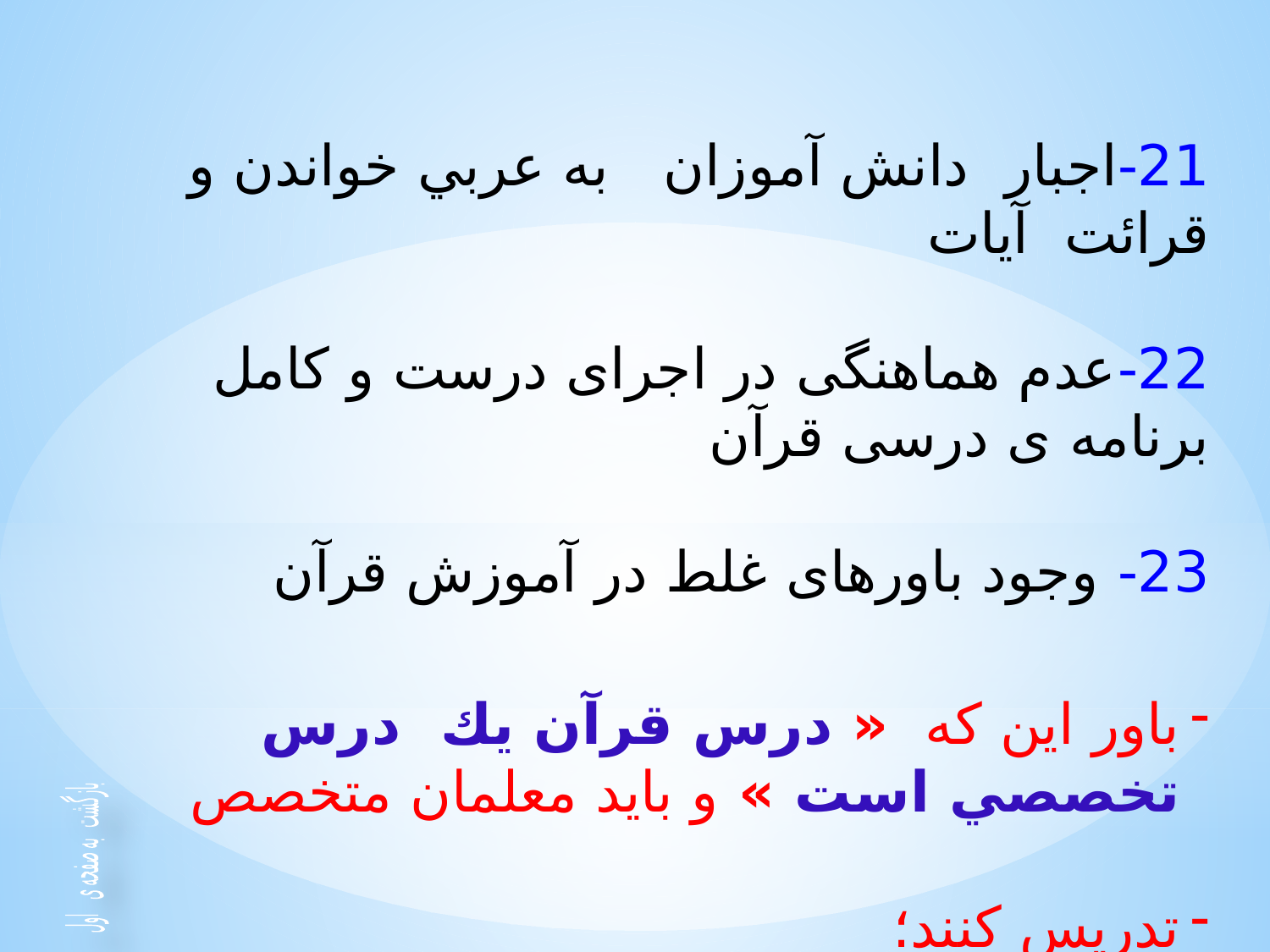

21-اجبار  دانش آموزان   به عربي خواندن و قرائت  آيات

22-عدم هماهنگی در اجرای درست و کامل برنامه ی درسی قرآن

23- وجود باورهای غلط در آموزش قرآن

باور اين که  « درس قرآن يك  درس تخصصي است » و بايد معلمان متخصص

تدريس كنند؛

باور اين که « درس قرآن يك فعاليت پرورشی و فوق برنامه است »

بازگشت   به صفحه ی    اول